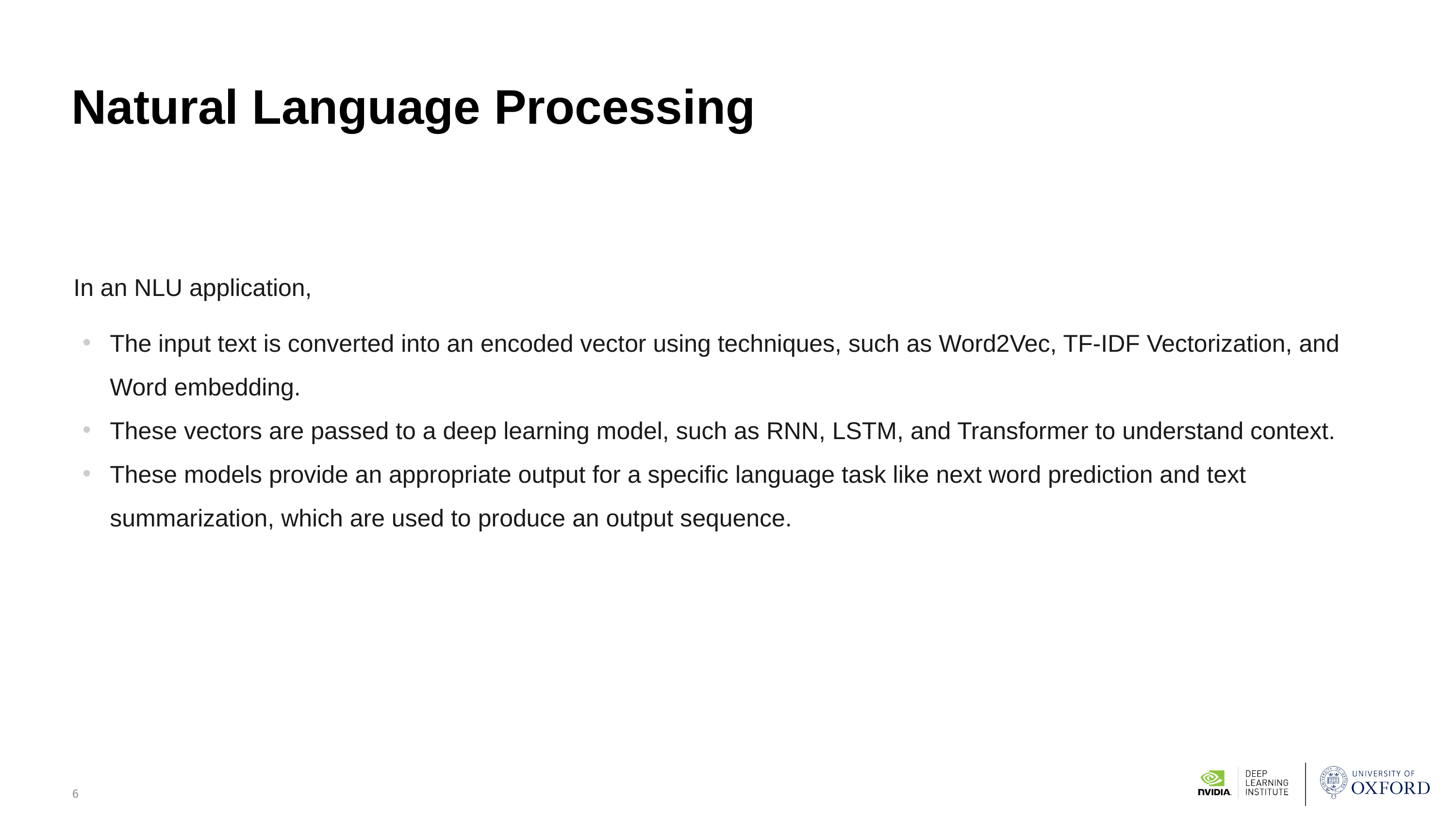

# Natural Language Processing
In an NLU application,
The input text is converted into an encoded vector using techniques, such as Word2Vec, TF-IDF Vectorization, and Word embedding.
These vectors are passed to a deep learning model, such as RNN, LSTM, and Transformer to understand context.
These models provide an appropriate output for a specific language task like next word prediction and text summarization, which are used to produce an output sequence.